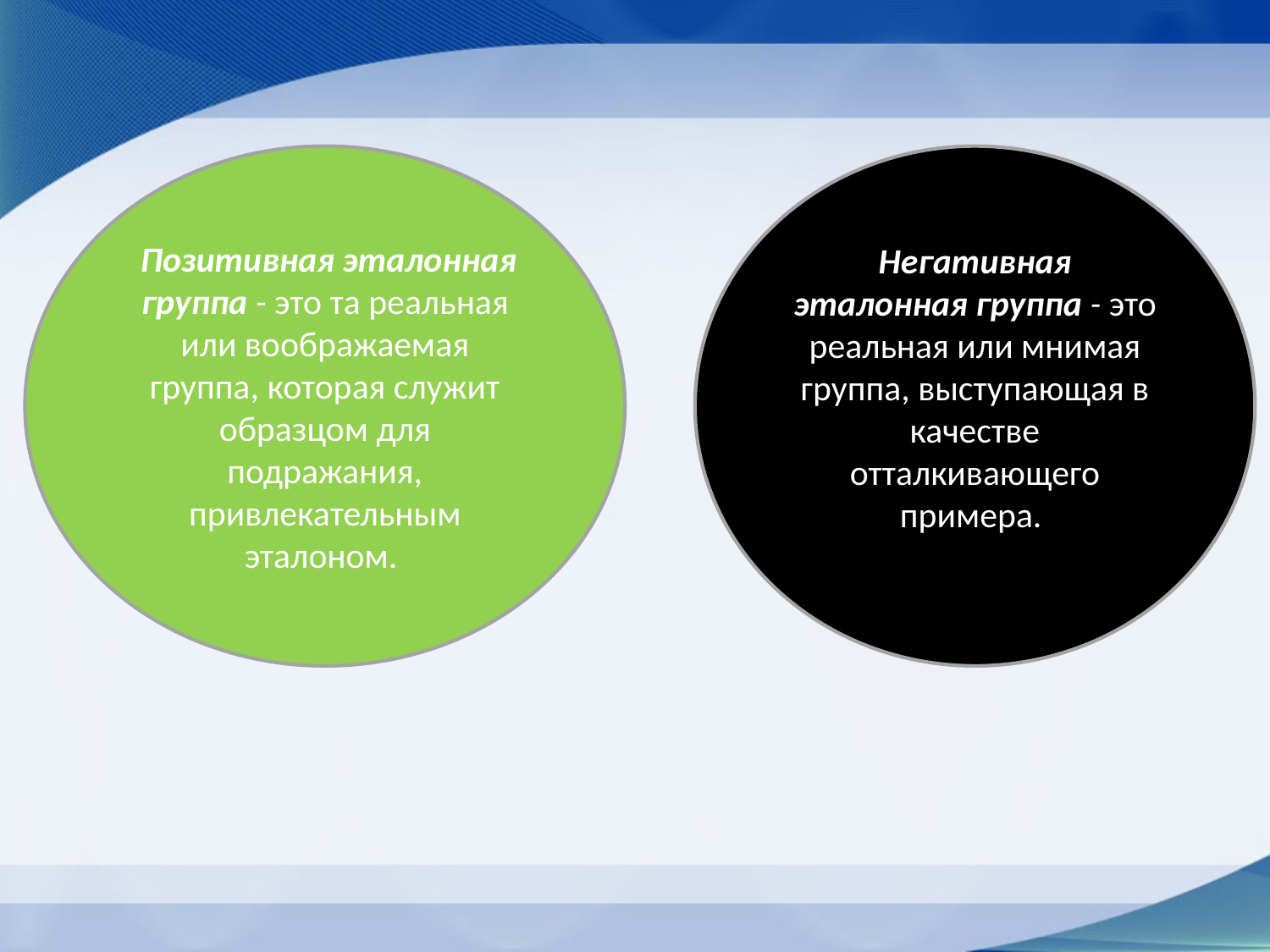

Позитивная эталонная группа - это та реальная или воображаемая группа, которая служит образцом для подражания, привлекательным эталоном.
Негативная эталонная группа - это реальная или мнимая группа, выступающая в качестве отталкивающего примера.